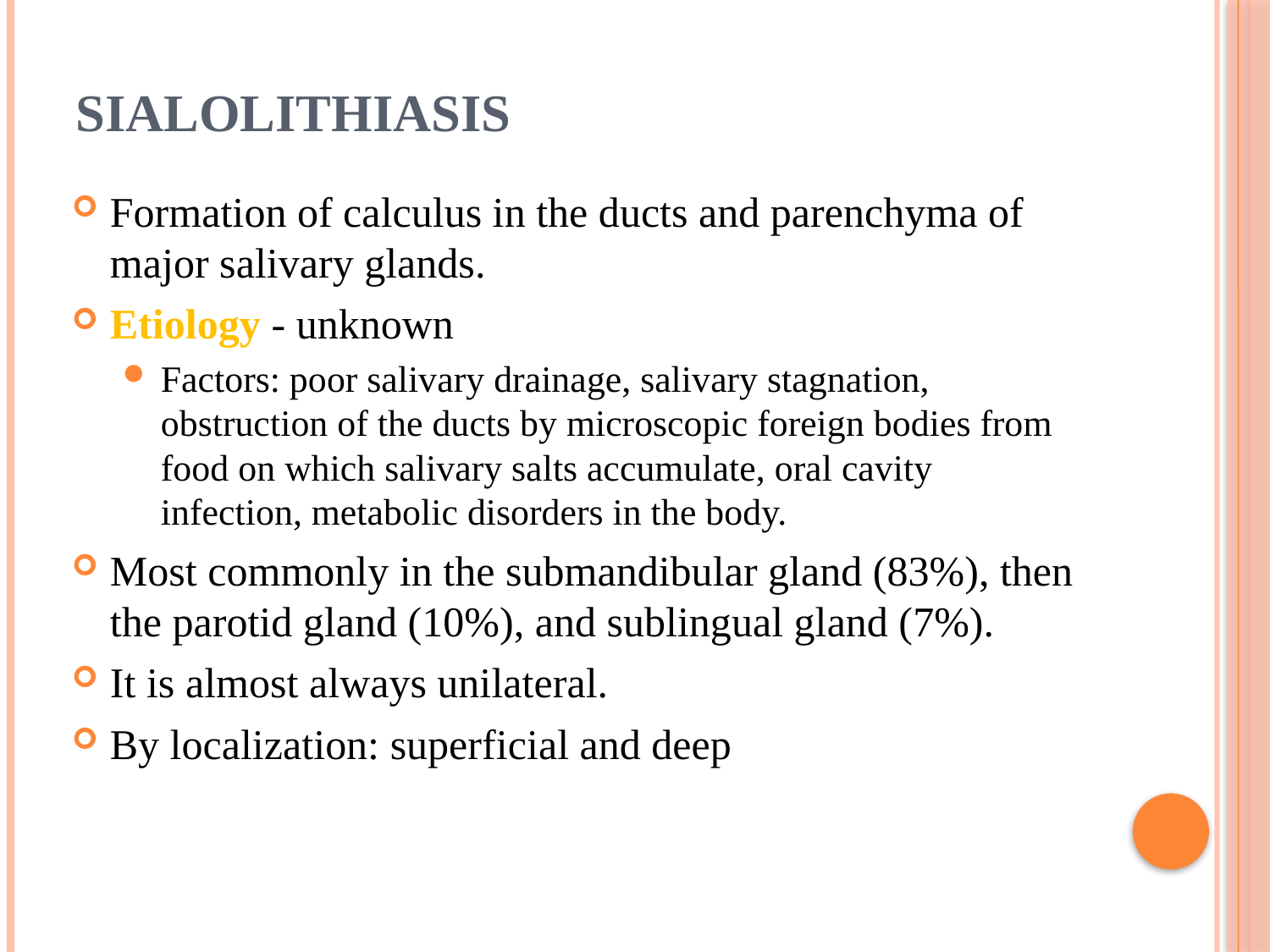

# SIALOLITHIASIS
Formation of calculus in the ducts and parenchyma of major salivary glands.
Etiology - unknown
Factors: poor salivary drainage, salivary stagnation, obstruction of the ducts by microscopic foreign bodies from food on which salivary salts accumulate, oral cavity infection, metabolic disorders in the body.
Most commonly in the submandibular gland (83%), then the parotid gland (10%), and sublingual gland (7%).
It is almost always unilateral.
By localization: superficial and deep